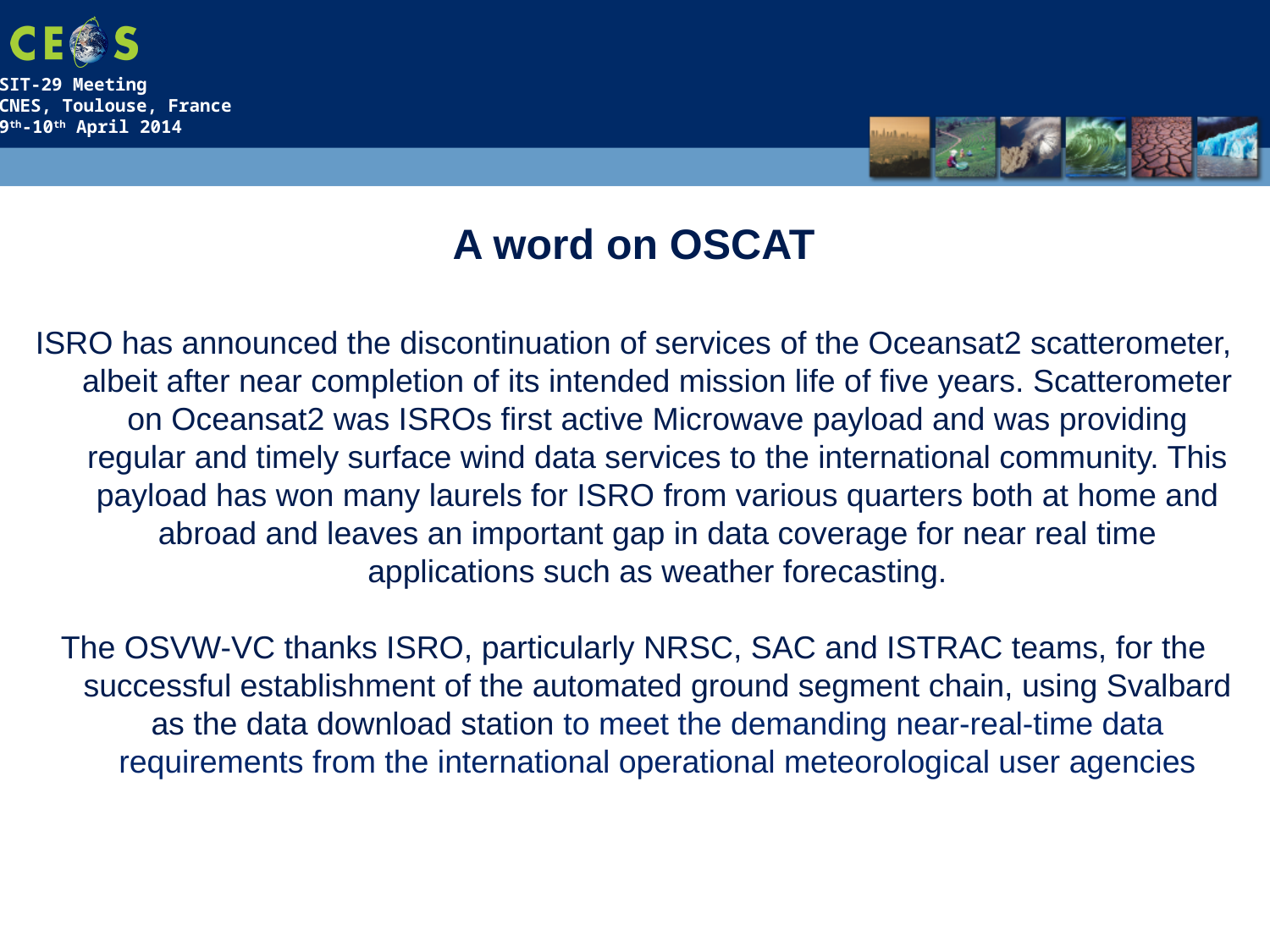

A word on OSCAT

ISRO has announced the discontinuation of services of the Oceansat2 scatterometer, albeit after near completion of its intended mission life of five years. Scatterometer on Oceansat2 was ISROs first active Microwave payload and was providing regular and timely surface wind data services to the international community. This payload has won many laurels for ISRO from various quarters both at home and abroad and leaves an important gap in data coverage for near real time applications such as weather forecasting.

The OSVW-VC thanks ISRO, particularly NRSC, SAC and ISTRAC teams, for the successful establishment of the automated ground segment chain, using Svalbard as the data download station to meet the demanding near-real-time data requirements from the international operational meteorological user agencies